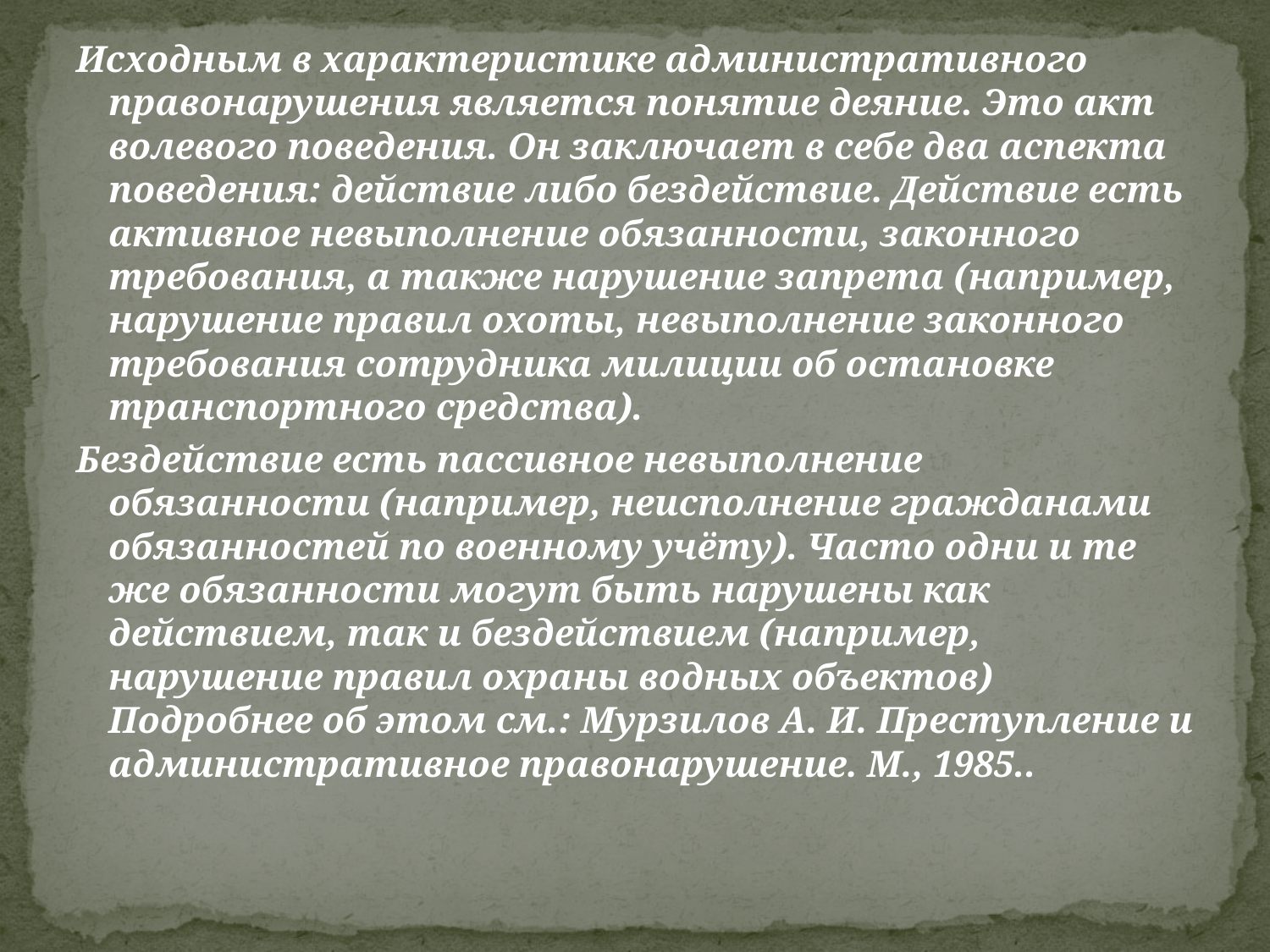

Исходным в характеристике административного правонарушения является понятие деяние. Это акт волевого поведения. Он заключает в себе два аспекта поведения: действие либо бездействие. Действие есть активное невыполнение обязанности, законного требования, а также нарушение запрета (например, нарушение правил охоты, невыполнение законного требования сотрудника милиции об остановке транспортного средства).
Бездействие есть пассивное невыполнение обязанности (например, неисполнение гражданами обязанностей по военному учёту). Часто одни и те же обязанности могут быть нарушены как действием, так и бездействием (например, нарушение правил охраны водных объектов) Подробнее об этом см.: Мурзилов А. И. Преступление и административное правонарушение. М., 1985..